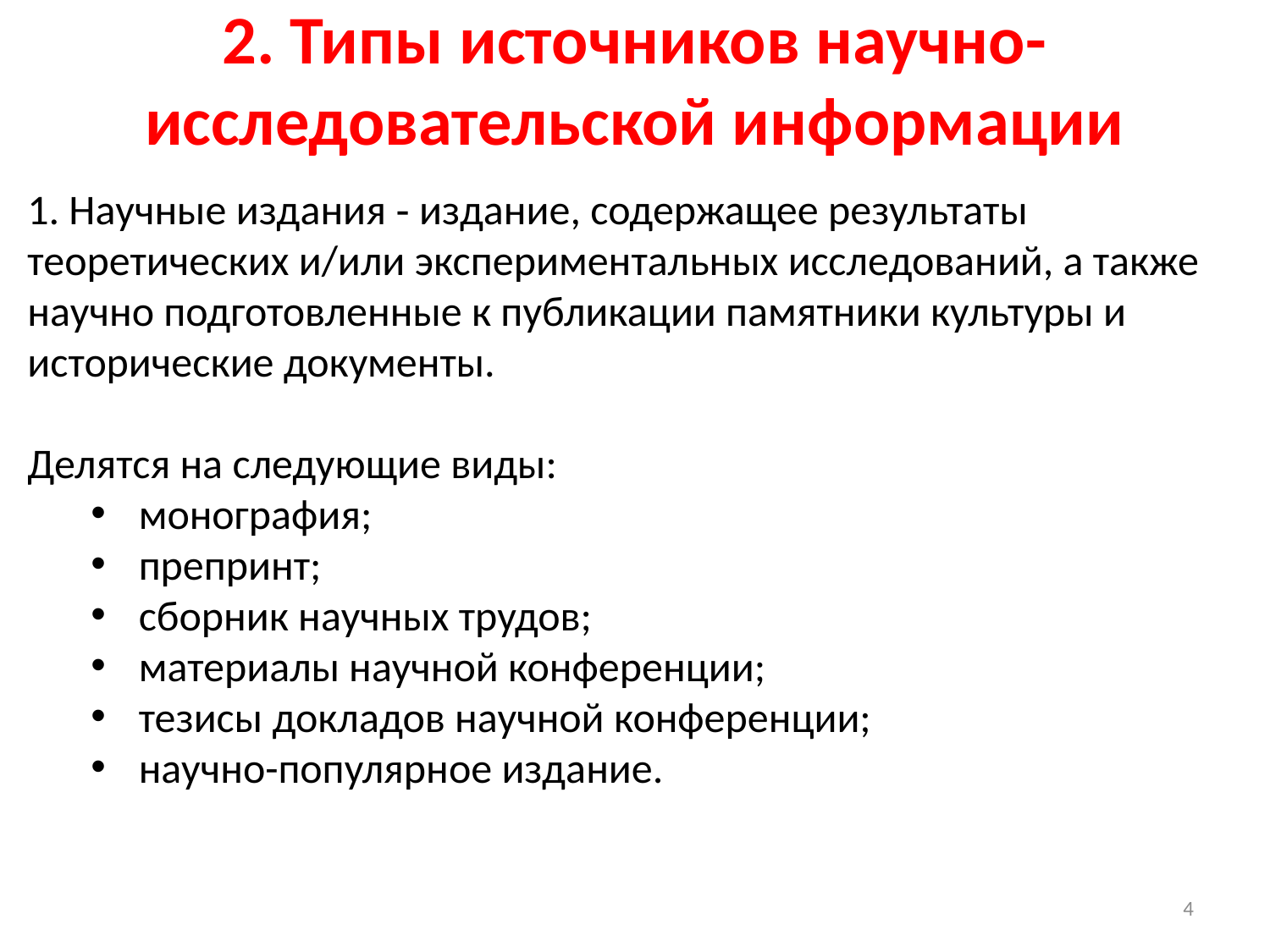

# 2. Типы источников научно-исследовательской информации
1. Научные издания ‑ издание, содержащее результаты теоретических и/или экспериментальных исследований, а также научно подготовленные к публикации памятники культуры и исторические документы.

Делятся на следующие виды:
монография;
препринт;
сборник научных трудов;
материалы научной конференции;
тезисы докладов научной конференции;
научно-популярное издание.
4